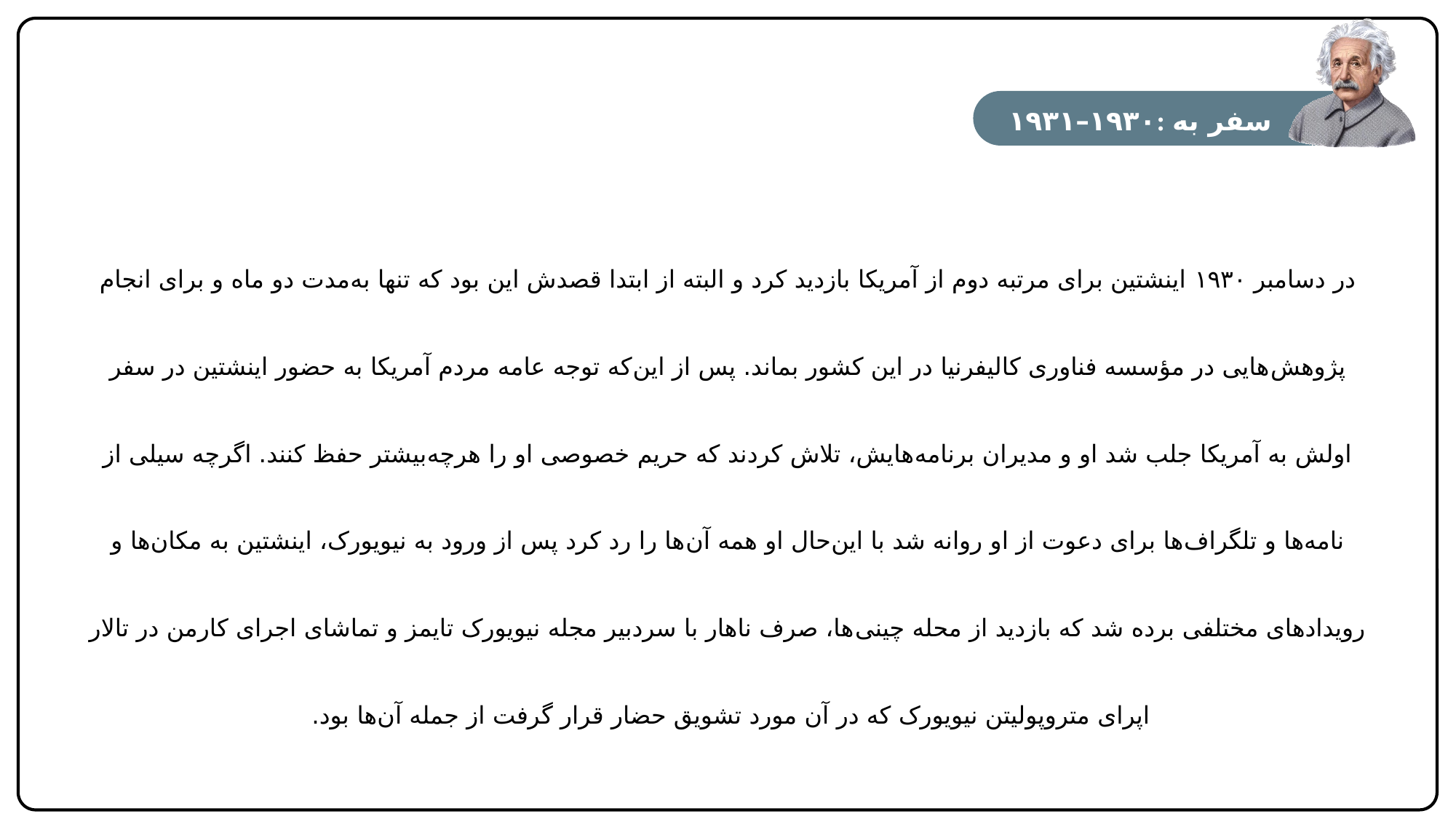

۱۹۳۱–۱۹۳۰: سفر به آمریکا
در دسامبر ۱۹۳۰ اینشتین برای مرتبه دوم از آمریکا بازدید کرد و البته از ابتدا قصدش این بود که تنها به‌مدت دو ماه و برای انجام پژوهش‌هایی در مؤسسه فناوری کالیفرنیا در این کشور بماند. پس از این‌که توجه عامه مردم آمریکا به حضور اینشتین در سفر اولش به آمریکا جلب شد او و مدیران برنامه‌هایش، تلاش کردند که حریم خصوصی او را هرچه‌بیشتر حفظ کنند. اگرچه سیلی از نامه‌ها و تلگراف‌ها برای دعوت از او روانه شد با این‌حال او همه آن‌ها را رد کرد پس از ورود به نیویورک، اینشتین به مکان‌ها و رویدادهای مختلفی برده شد که بازدید از محله چینی‌ها، صرف ناهار با سردبیر مجله نیویورک تایمز و تماشای اجرای کارمن در تالار اپرای متروپولیتن نیویورک که در آن مورد تشویق حضار قرار گرفت از جمله آن‌ها بود.